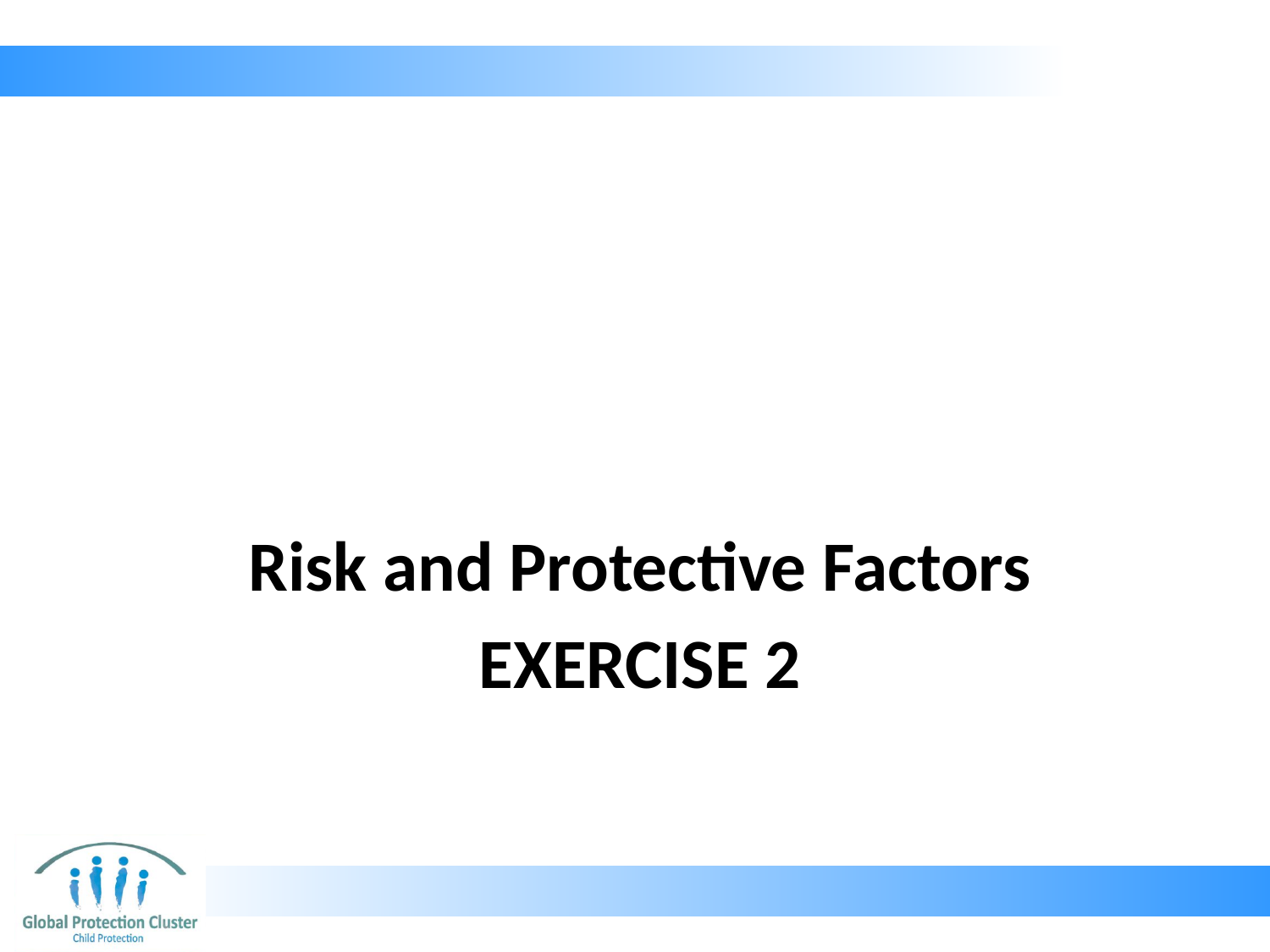

Risk and Protective Factors
# Exercise 2